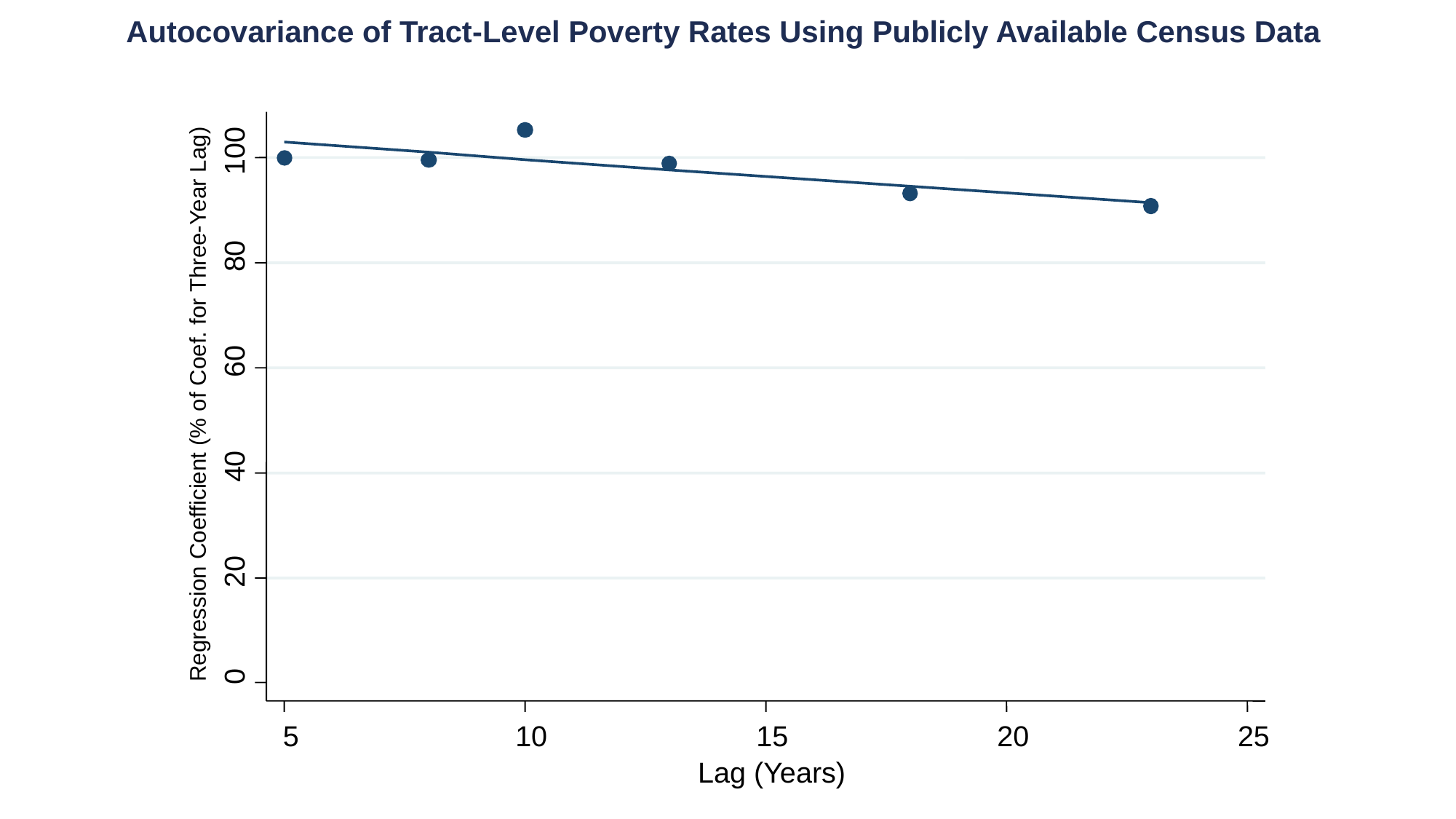

100

80

60

Regression Coefficient (% of Coef. for Three-Year Lag)
40

20

0

5
10
15
20
25
Lag (Years)
Autocovariance of Tract-Level Poverty Rates Using Publicly Available Census Data